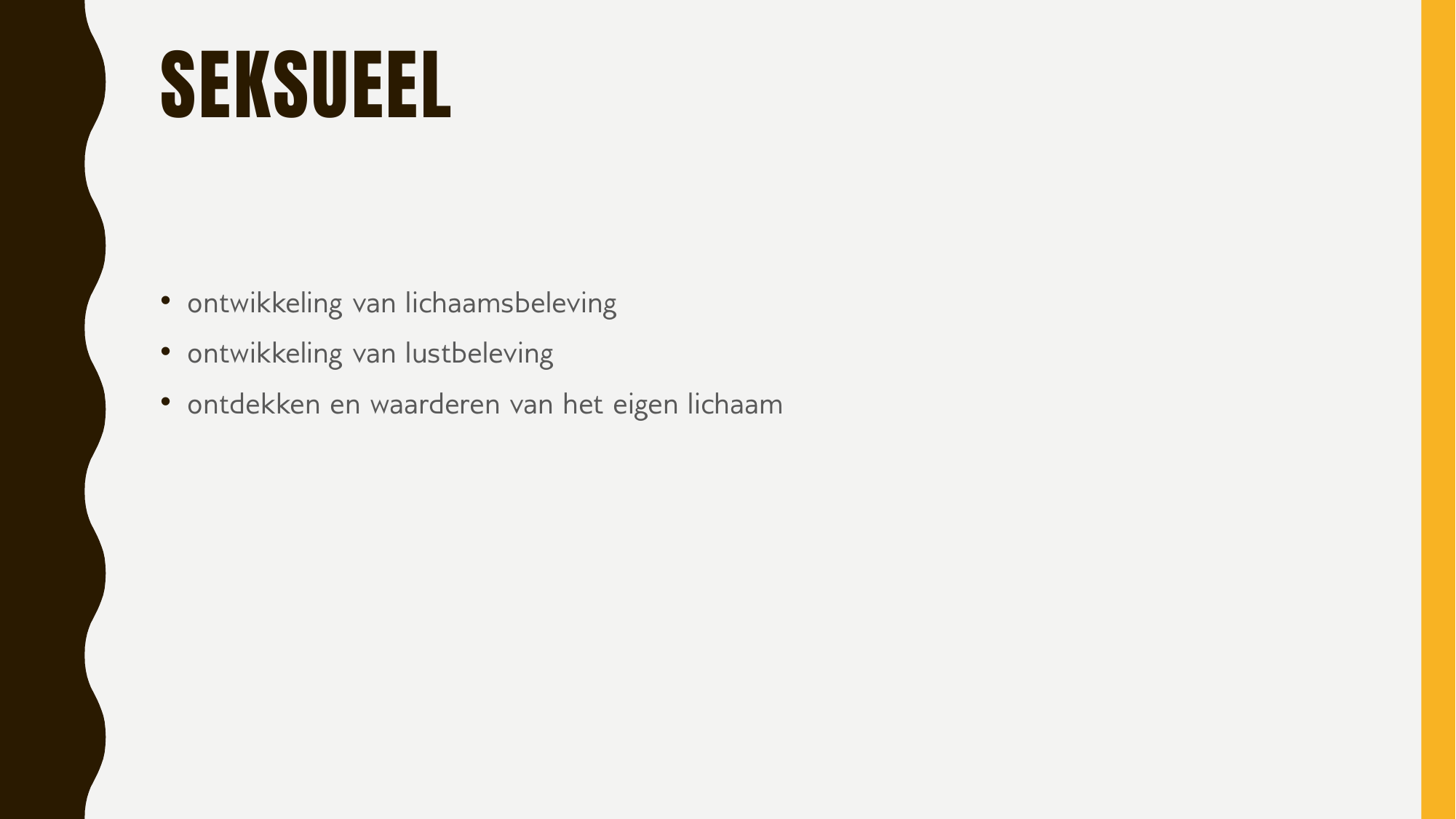

# Seksueel
ontwikkeling van lichaamsbeleving
ontwikkeling van lustbeleving
ontdekken en waarderen van het eigen lichaam